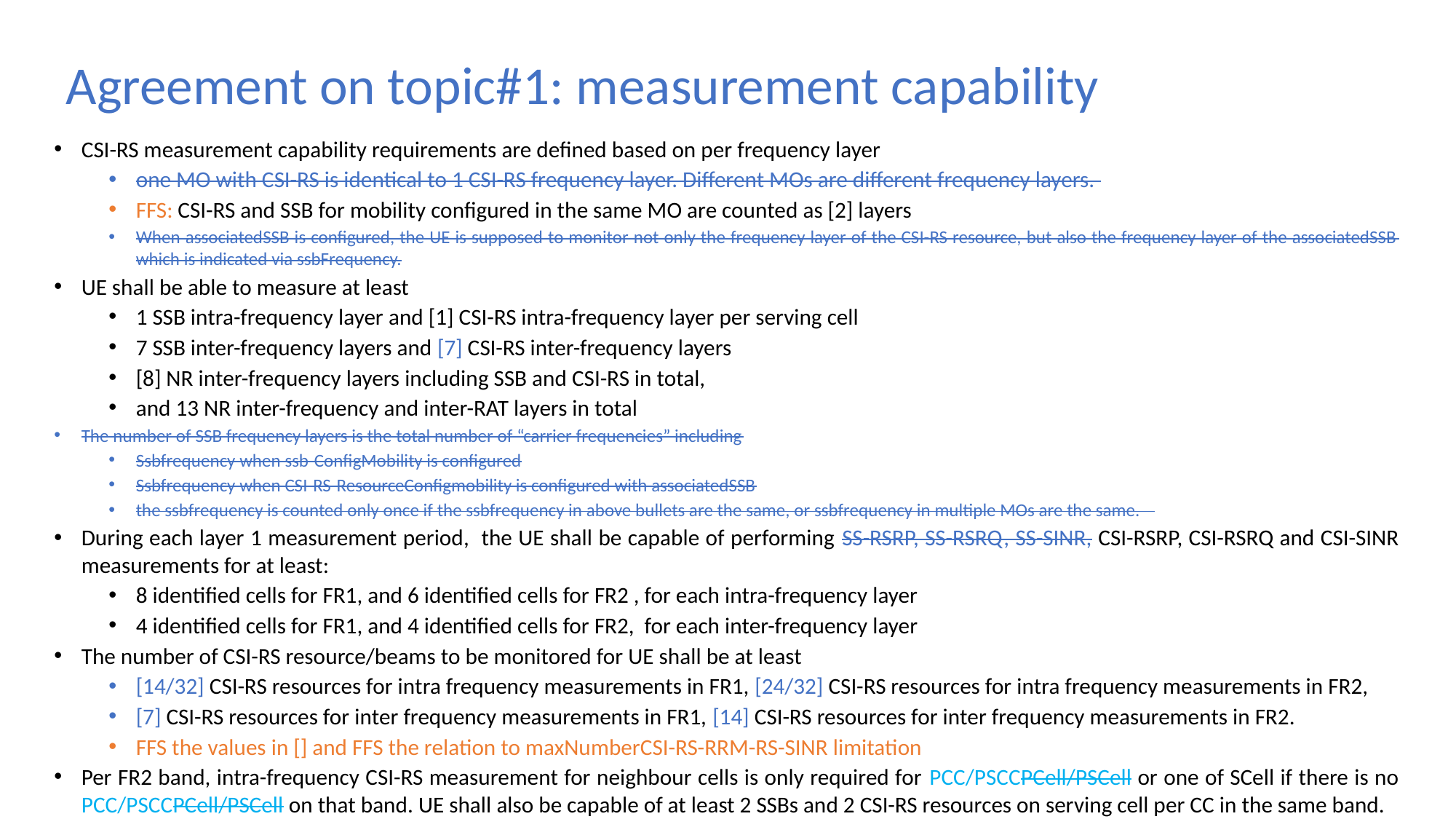

# Agreement on topic#1: measurement capability
CSI-RS measurement capability requirements are defined based on per frequency layer
one MO with CSI-RS is identical to 1 CSI-RS frequency layer. Different MOs are different frequency layers.
FFS: CSI-RS and SSB for mobility configured in the same MO are counted as [2] layers
When associatedSSB is configured, the UE is supposed to monitor not only the frequency layer of the CSI-RS resource, but also the frequency layer of the associatedSSB which is indicated via ssbFrequency.
UE shall be able to measure at least
1 SSB intra-frequency layer and [1] CSI-RS intra-frequency layer per serving cell
7 SSB inter-frequency layers and [7] CSI-RS inter-frequency layers
[8] NR inter-frequency layers including SSB and CSI-RS in total,
and 13 NR inter-frequency and inter-RAT layers in total
The number of SSB frequency layers is the total number of “carrier frequencies” including
Ssbfrequency when ssb-ConfigMobility is configured
Ssbfrequency when CSI-RS-ResourceConfigmobility is configured with associatedSSB
the ssbfrequency is counted only once if the ssbfrequency in above bullets are the same, or ssbfrequency in multiple MOs are the same.
During each layer 1 measurement period,  the UE shall be capable of performing SS-RSRP, SS-RSRQ, SS-SINR, CSI-RSRP, CSI-RSRQ and CSI-SINR measurements for at least:
8 identified cells for FR1, and 6 identified cells for FR2 , for each intra-frequency layer
4 identified cells for FR1, and 4 identified cells for FR2,  for each inter-frequency layer
The number of CSI-RS resource/beams to be monitored for UE shall be at least
[14/32] CSI-RS resources for intra frequency measurements in FR1, [24/32] CSI-RS resources for intra frequency measurements in FR2,
[7] CSI-RS resources for inter frequency measurements in FR1, [14] CSI-RS resources for inter frequency measurements in FR2.
FFS the values in [] and FFS the relation to maxNumberCSI-RS-RRM-RS-SINR limitation
Per FR2 band, intra-frequency CSI-RS measurement for neighbour cells is only required for PCC/PSCCPCell/PSCell or one of SCell if there is no PCC/PSCCPCell/PSCell on that band. UE shall also be capable of at least 2 SSBs and 2 CSI-RS resources on serving cell per CC in the same band.